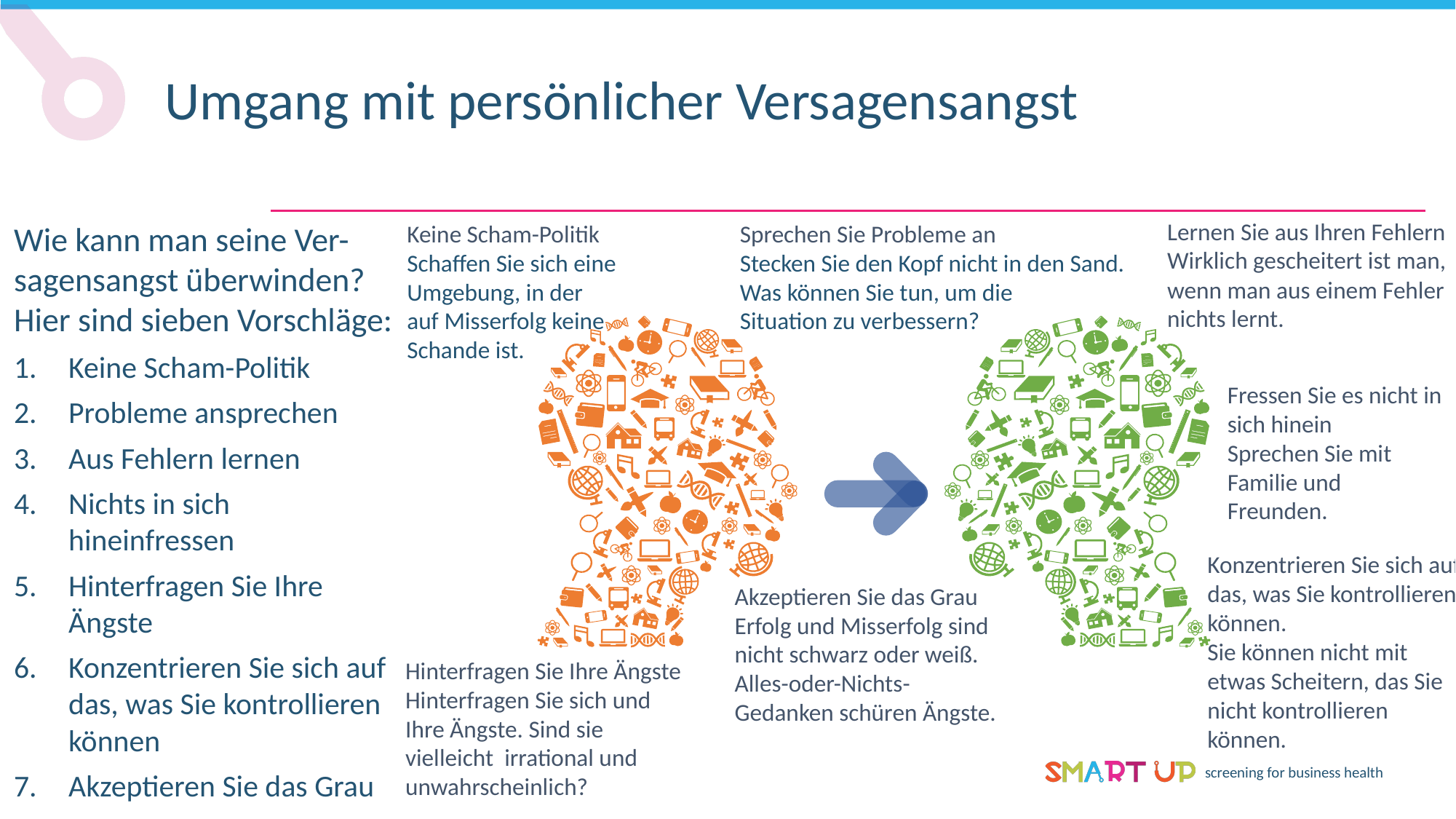

Umgang mit persönlicher Versagensangst
Lernen Sie aus Ihren Fehlern
Wirklich gescheitert ist man, wenn man aus einem Fehler nichts lernt.
Keine Scham-Politik
Schaffen Sie sich eine Umgebung, in der auf Misserfolg keine Schande ist.
Sprechen Sie Probleme an
Stecken Sie den Kopf nicht in den Sand.
Was können Sie tun, um die
Situation zu verbessern?
Wie kann man seine Ver-sagensangst überwinden? Hier sind sieben Vorschläge:
Keine Scham-Politik
Probleme ansprechen
Aus Fehlern lernen
Nichts in sich hineinfressen
Hinterfragen Sie Ihre Ängste
Konzentrieren Sie sich auf das, was Sie kontrollieren können
Akzeptieren Sie das Grau

Fressen Sie es nicht in sich hinein
Sprechen Sie mit
Familie und Freunden.

Konzentrieren Sie sich auf das, was Sie kontrollieren können.
Sie können nicht mit etwas Scheitern, das Sie nicht kontrollieren können.
Akzeptieren Sie das Grau
Erfolg und Misserfolg sind nicht schwarz oder weiß. Alles-oder-Nichts-Gedanken schüren Ängste.
Hinterfragen Sie Ihre Ängste
Hinterfragen Sie sich und
Ihre Ängste. Sind sie
vielleicht  irrational und
unwahrscheinlich?